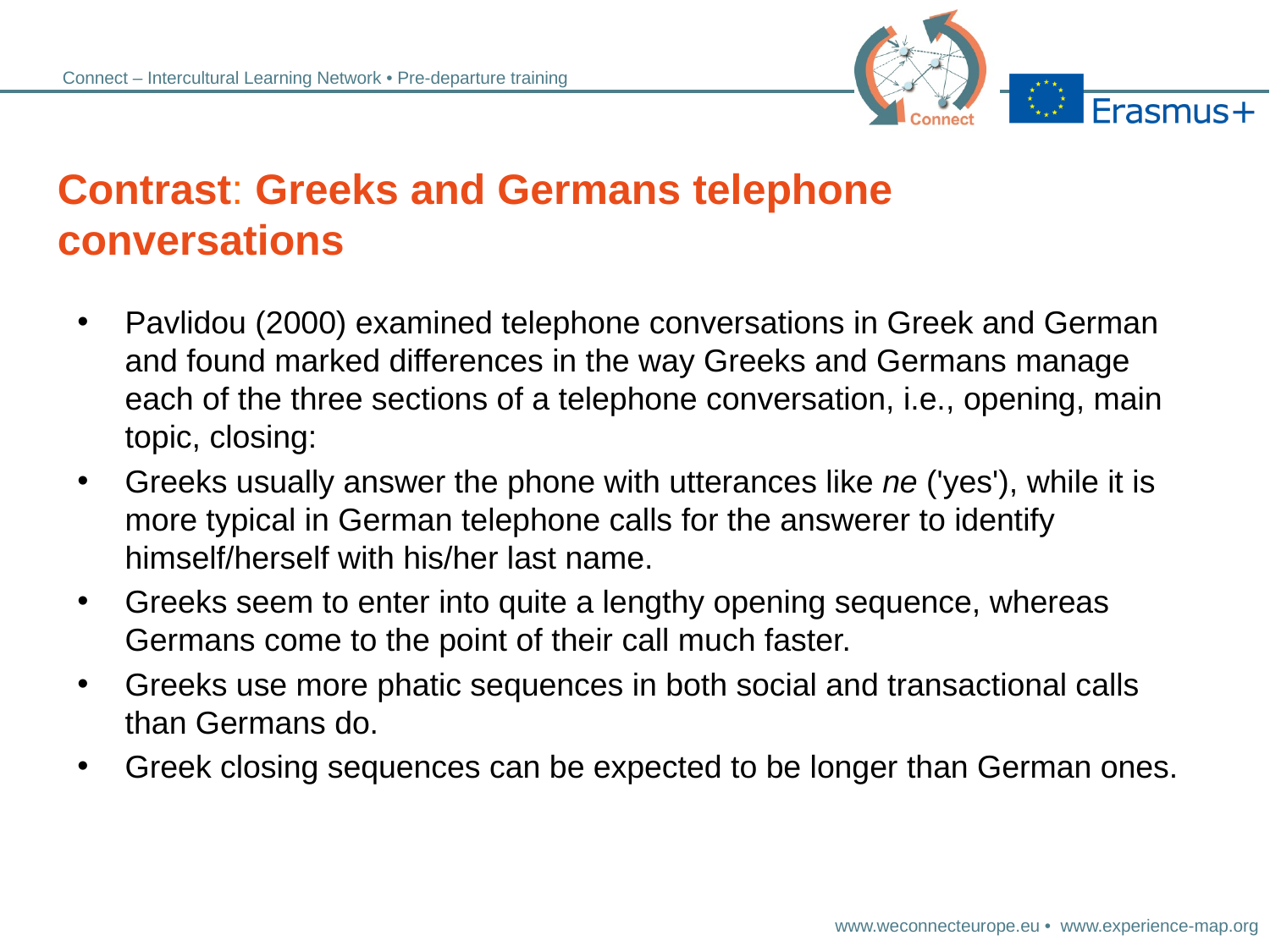

# Contrast: Greeks and Germans telephone conversations
Pavlidou (2000) examined telephone conversations in Greek and German and found marked differences in the way Greeks and Germans manage each of the three sections of a telephone conversation, i.e., opening, main topic, closing:
Greeks usually answer the phone with utterances like ne ('yes'), while it is more typical in German telephone calls for the answerer to identify himself/herself with his/her last name.
Greeks seem to enter into quite a lengthy opening sequence, whereas Germans come to the point of their call much faster.
Greeks use more phatic sequences in both social and transactional calls than Germans do.
Greek closing sequences can be expected to be longer than German ones.